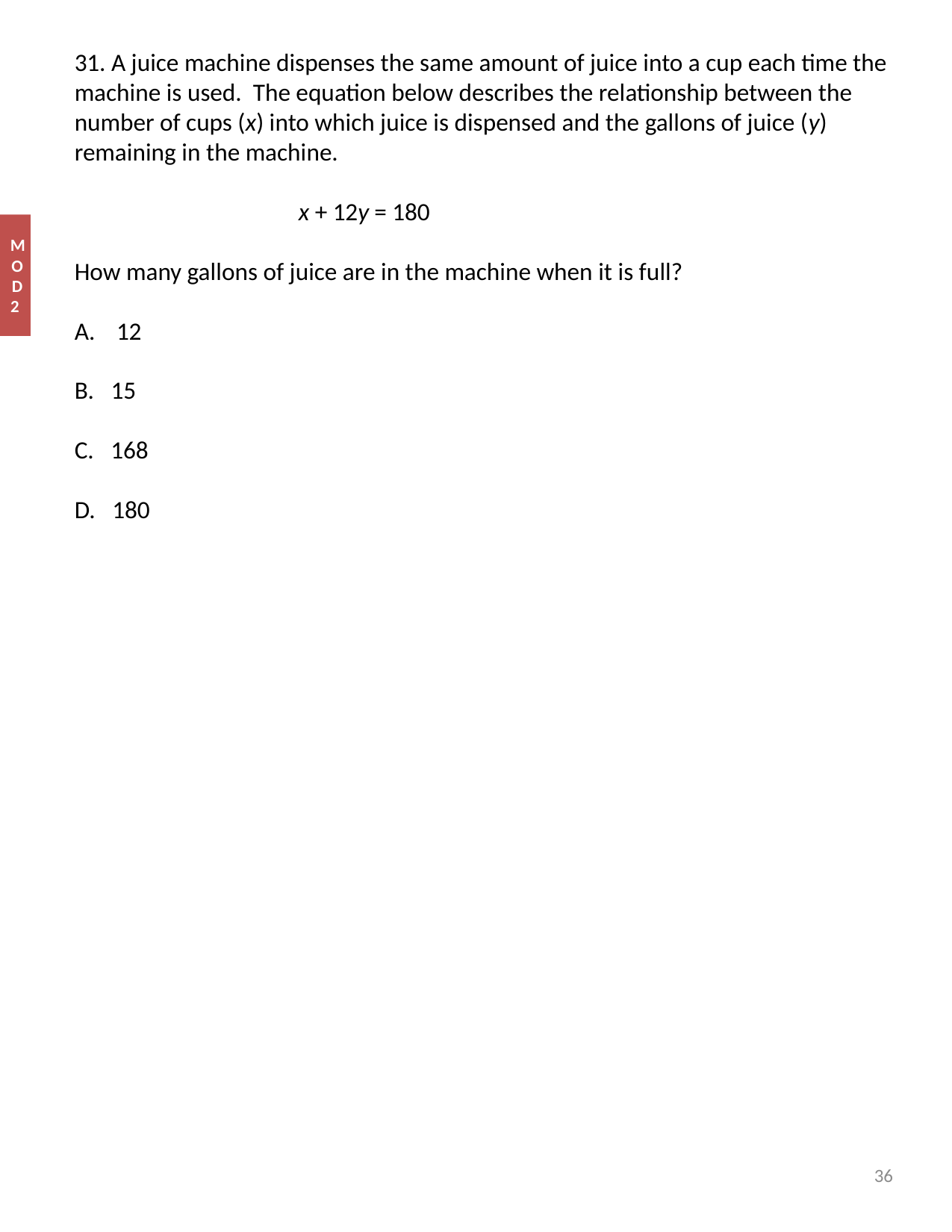

31. A juice machine dispenses the same amount of juice into a cup each time the machine is used.  The equation below describes the relationship between the number of cups (x) into which juice is dispensed and the gallons of juice (y) remaining in the machine.

		x + 12y = 180

How many gallons of juice are in the machine when it is full?

12

B.   15

C.   168

D.   180
MOD 2
36